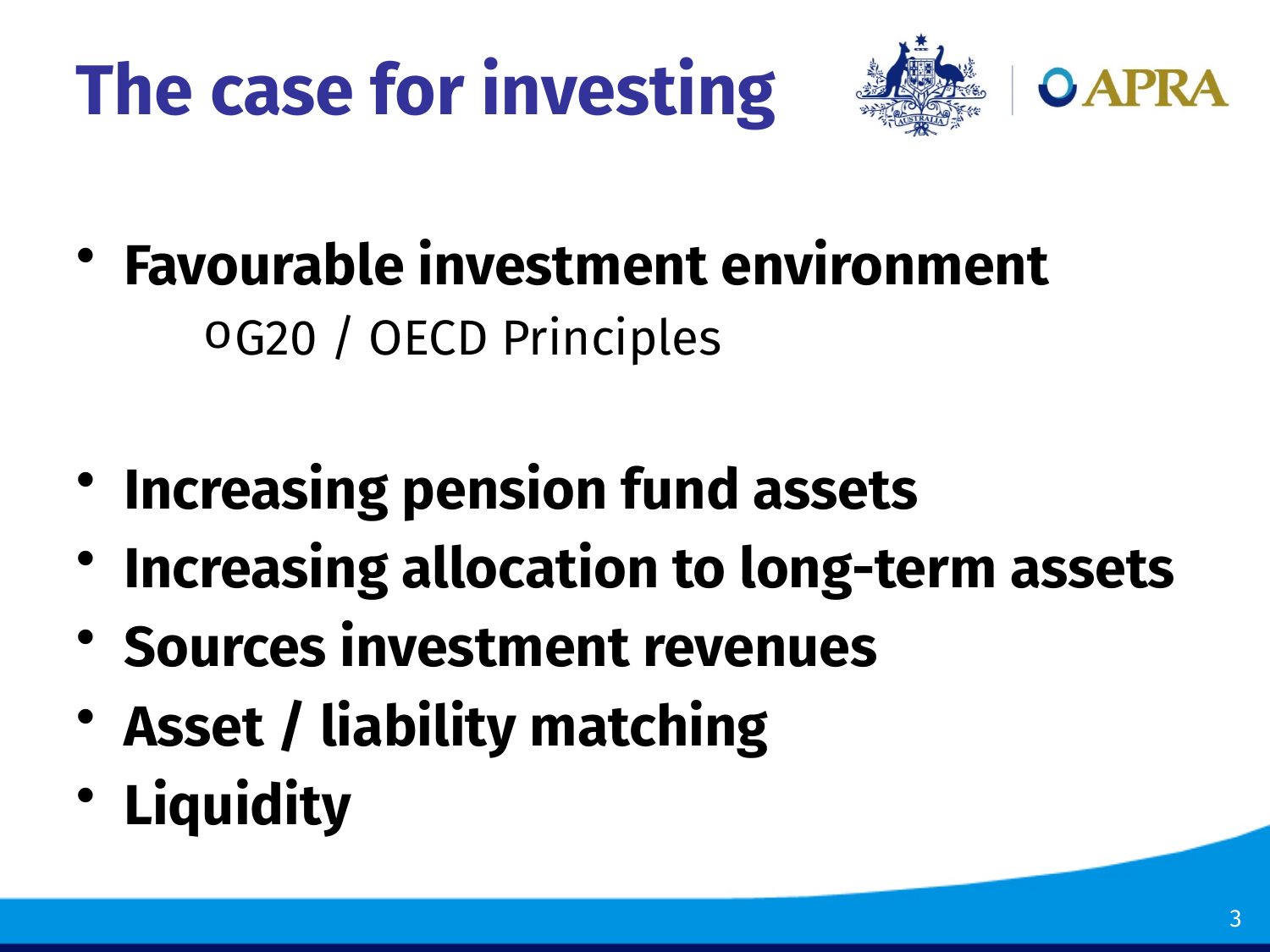

# The case for investing
Favourable investment environment
G20 / OECD Principles

Increasing pension fund assets
Increasing allocation to long-term assets
Sources investment revenues
Asset / liability matching
Liquidity

3